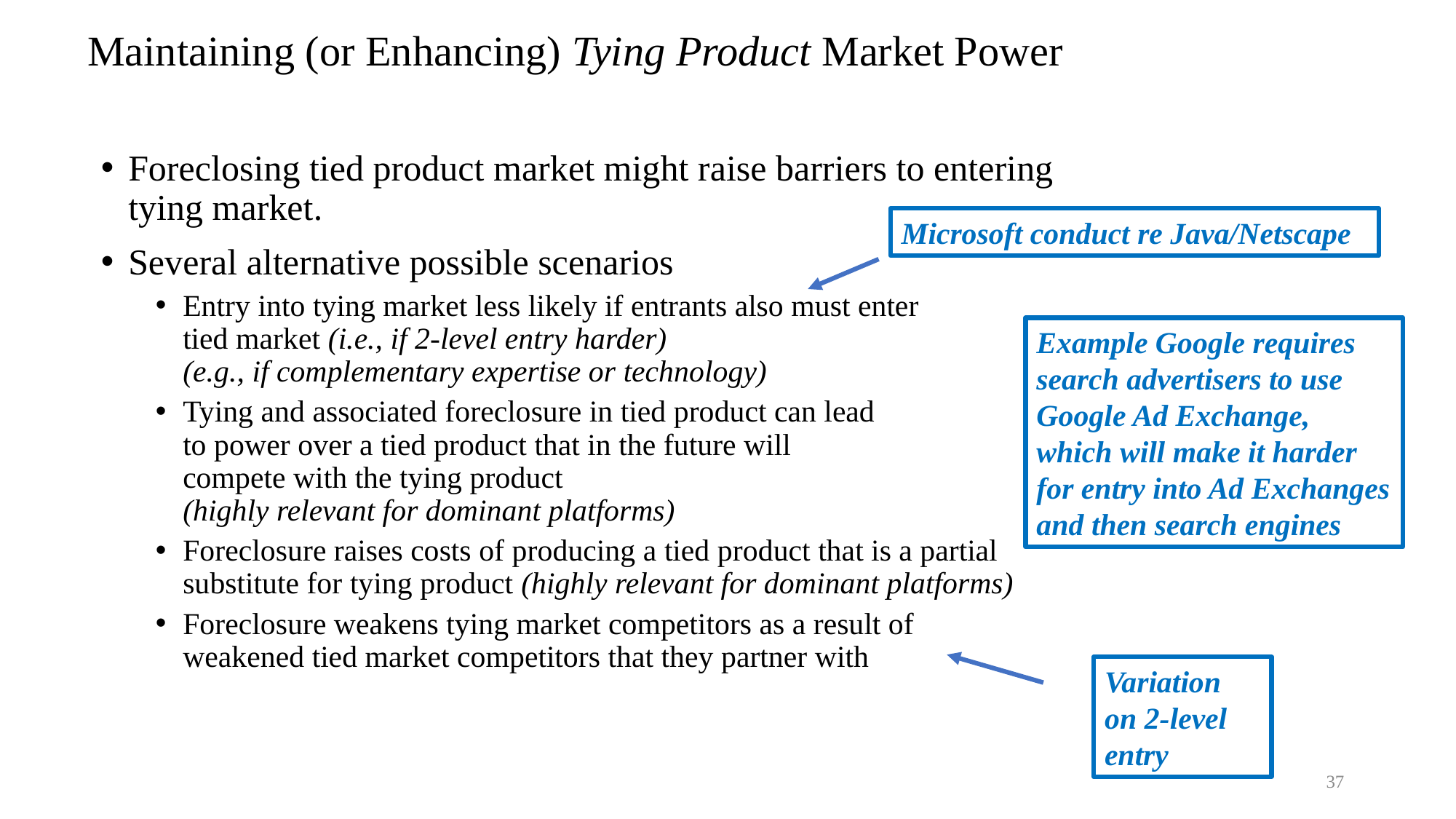

# Maintaining (or Enhancing) Tying Product Market Power
Foreclosing tied product market might raise barriers to entering tying market.
Several alternative possible scenarios
Entry into tying market less likely if entrants also must enter
tied market (i.e., if 2-level entry harder)
(e.g., if complementary expertise or technology)
Tying and associated foreclosure in tied product can lead
to power over a tied product that in the future will
compete with the tying product
(highly relevant for dominant platforms)
Foreclosure raises costs of producing a tied product that is a partial substitute for tying product (highly relevant for dominant platforms)
Foreclosure weakens tying market competitors as a result of
weakened tied market competitors that they partner with

Microsoft conduct re Java/Netscape
Example Google requires search advertisers to use Google Ad Exchange, which will make it harder for entry into Ad Exchanges and then search engines
Variation on 2-level entry
37